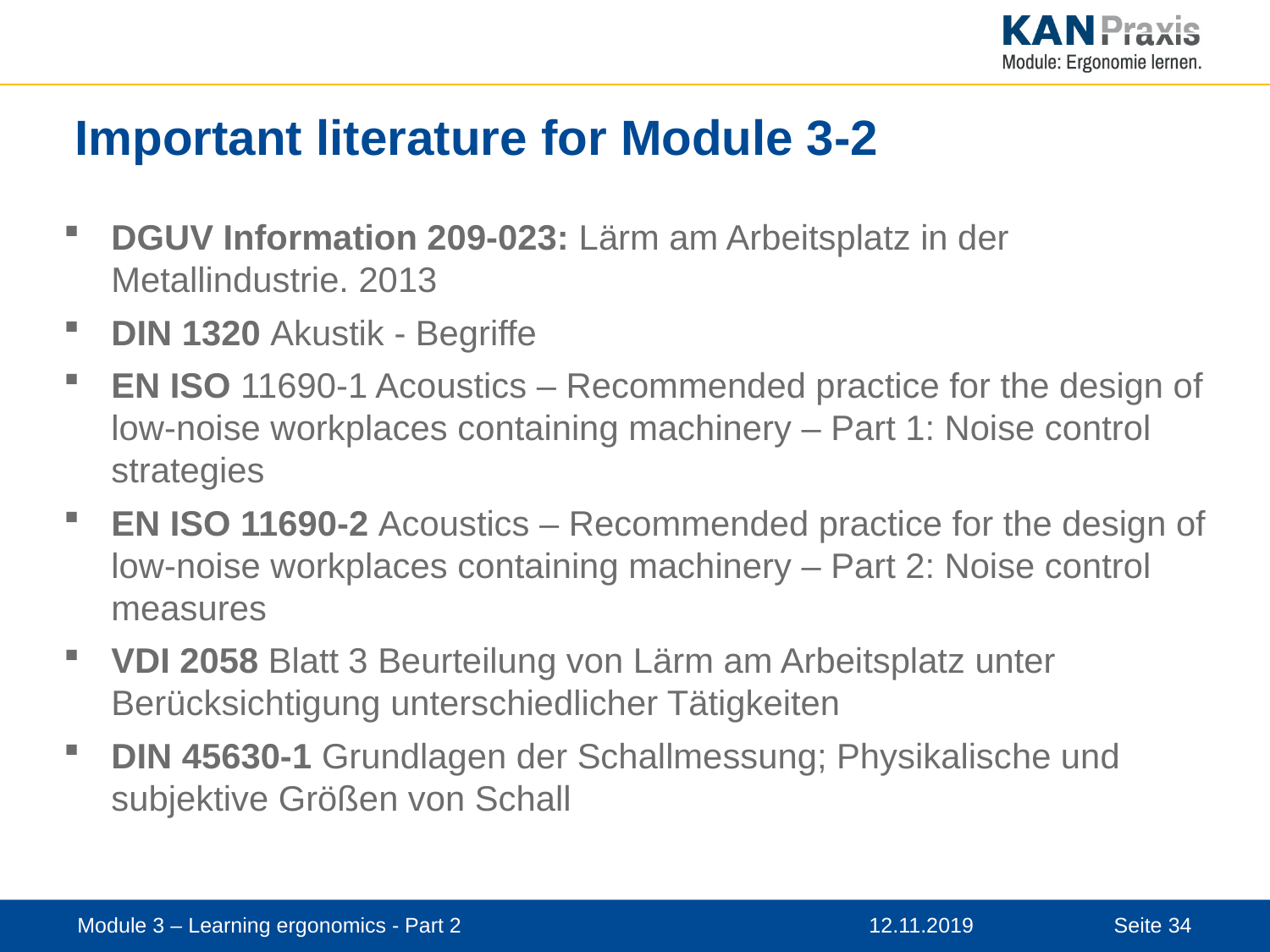

# Important literature for Module 3-2
DGUV Information 209-023: Lärm am Arbeitsplatz in der Metallindustrie. 2013
DIN 1320 Akustik - Begriffe
EN ISO 11690-1 Acoustics – Recommended practice for the design of low-noise workplaces containing machinery – Part 1: Noise control strategies
EN ISO 11690-2 Acoustics – Recommended practice for the design of low-noise workplaces containing machinery – Part 2: Noise control measures
VDI 2058 Blatt 3 Beurteilung von Lärm am Arbeitsplatz unter
Berücksichtigung unterschiedlicher Tätigkeiten
DIN 45630-1 Grundlagen der Schallmessung; Physikalische und subjektive Größen von Schall

Module 3 – Learning ergonomics - Part 2
12.11.2019
Seite 34